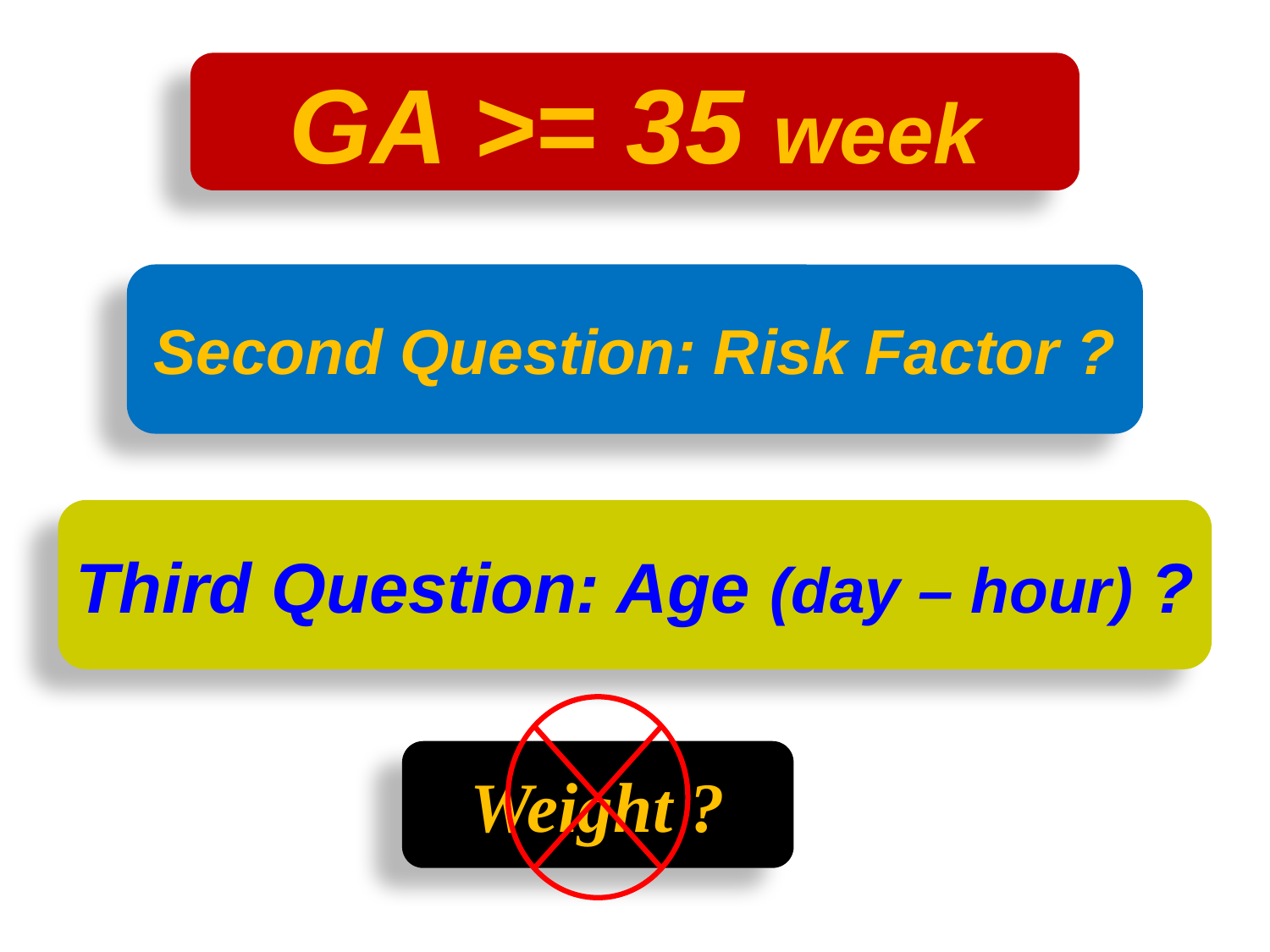

#
GA >= 35 week
Second Question: Risk Factor ?
Third Question: Age (day – hour) ?

Weight ?